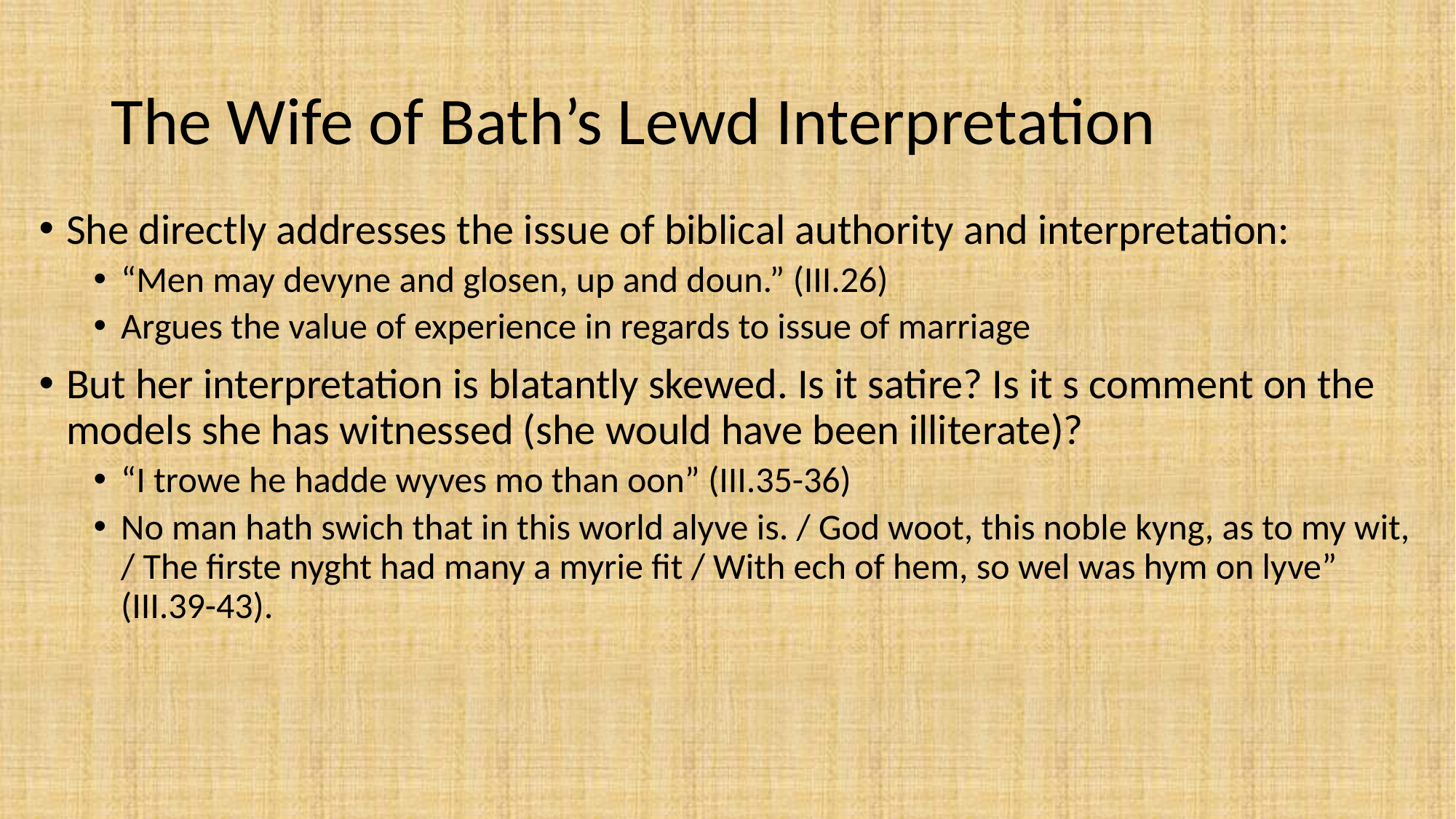

# The Wife of Bath’s Lewd Interpretation
She directly addresses the issue of biblical authority and interpretation:
“Men may devyne and glosen, up and doun.” (III.26)
Argues the value of experience in regards to issue of marriage
But her interpretation is blatantly skewed. Is it satire? Is it s comment on the models she has witnessed (she would have been illiterate)?
“I trowe he hadde wyves mo than oon” (III.35-36)
No man hath swich that in this world alyve is. / God woot, this noble kyng, as to my wit, / The firste nyght had many a myrie fit / With ech of hem, so wel was hym on lyve” (III.39-43).